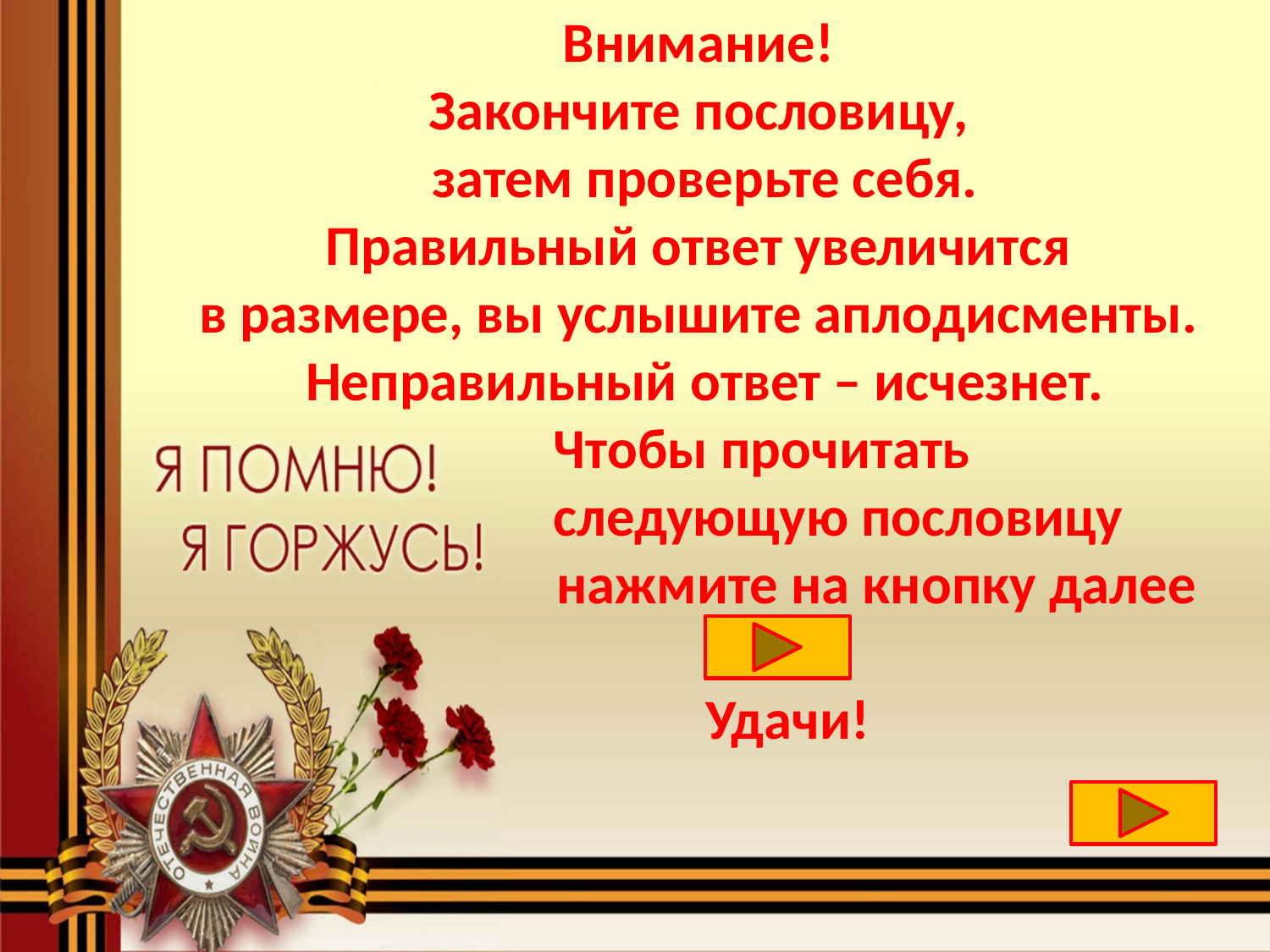

Внимание!
Закончите пословицу,
затем проверьте себя.
Правильный ответ увеличится
в размере, вы услышите аплодисменты.
Неправильный ответ – исчезнет.
	Чтобы прочитать
		  следующую пословицу
	                  нажмите на кнопку далее

             Удачи!